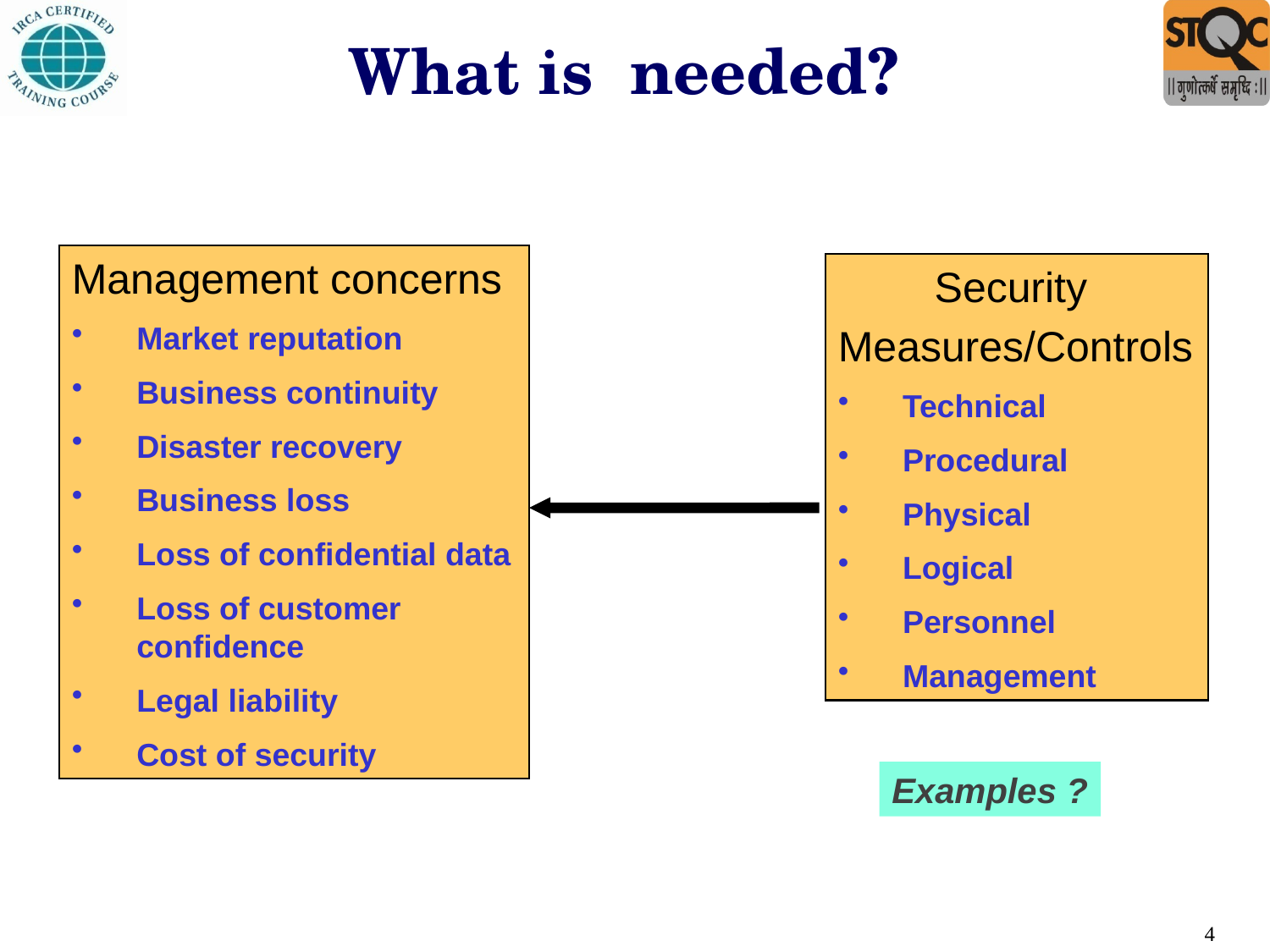

# What is  needed?
Management concerns
Market reputation
Business continuity
Disaster recovery
Business loss
Loss of confidential data
Loss of customer confidence
Legal liability
Cost of security
Security
Measures/Controls
Technical
Procedural
Physical
Logical
Personnel
Management

Examples ?

4